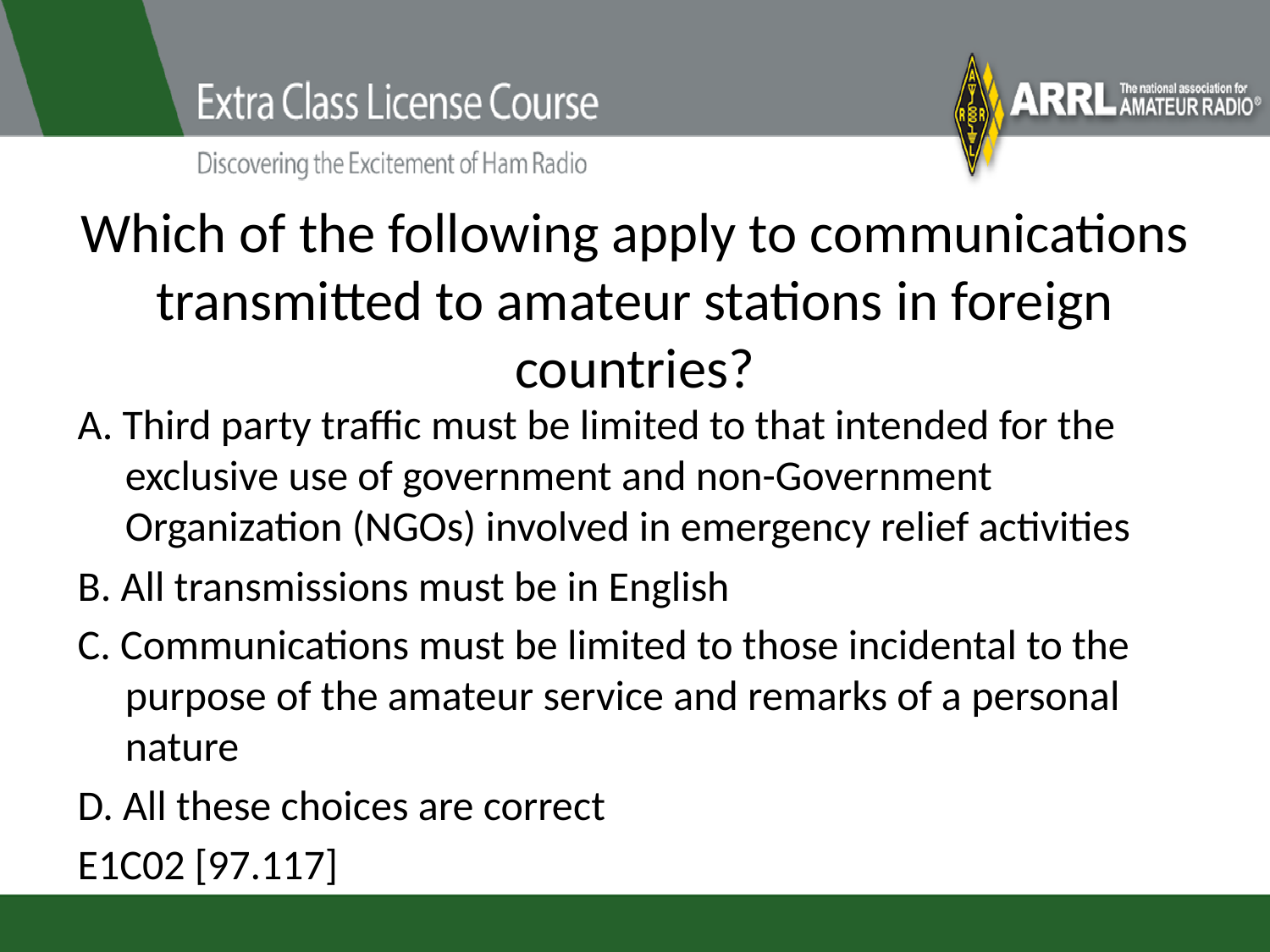

# Which of the following apply to communications transmitted to amateur stations in foreign countries?
A. Third party traffic must be limited to that intended for the exclusive use of government and non-Government Organization (NGOs) involved in emergency relief activities
B. All transmissions must be in English
C. Communications must be limited to those incidental to the purpose of the amateur service and remarks of a personal nature
D. All these choices are correct
E1C02 [97.117]